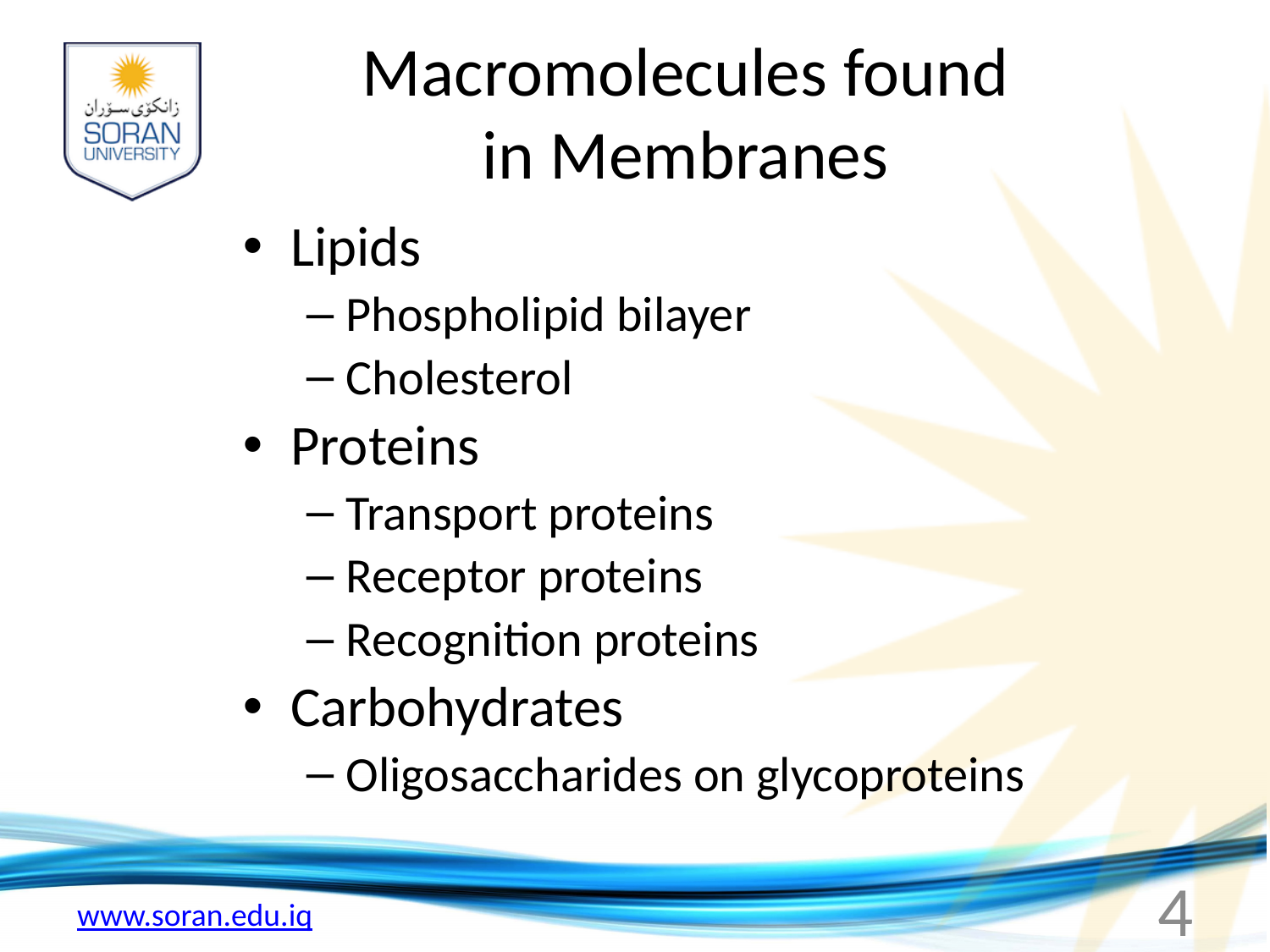

# Macromolecules found in Membranes
Lipids
Phospholipid bilayer
Cholesterol
Proteins
Transport proteins
Receptor proteins
Recognition proteins
Carbohydrates
Oligosaccharides on glycoproteins
4